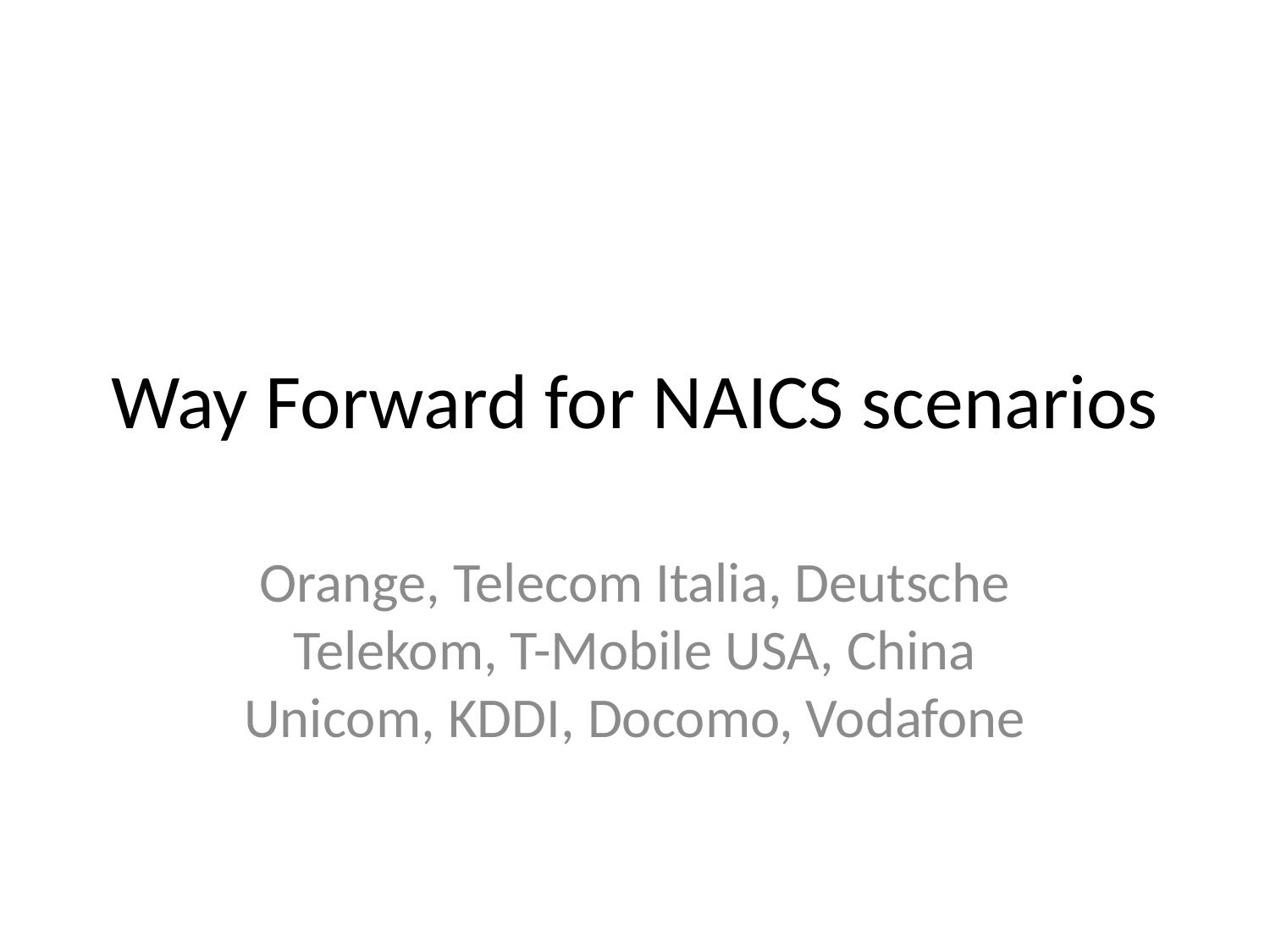

# Way Forward for NAICS scenarios
Orange, Telecom Italia, Deutsche Telekom, T-Mobile USA, China Unicom, KDDI, Docomo, Vodafone